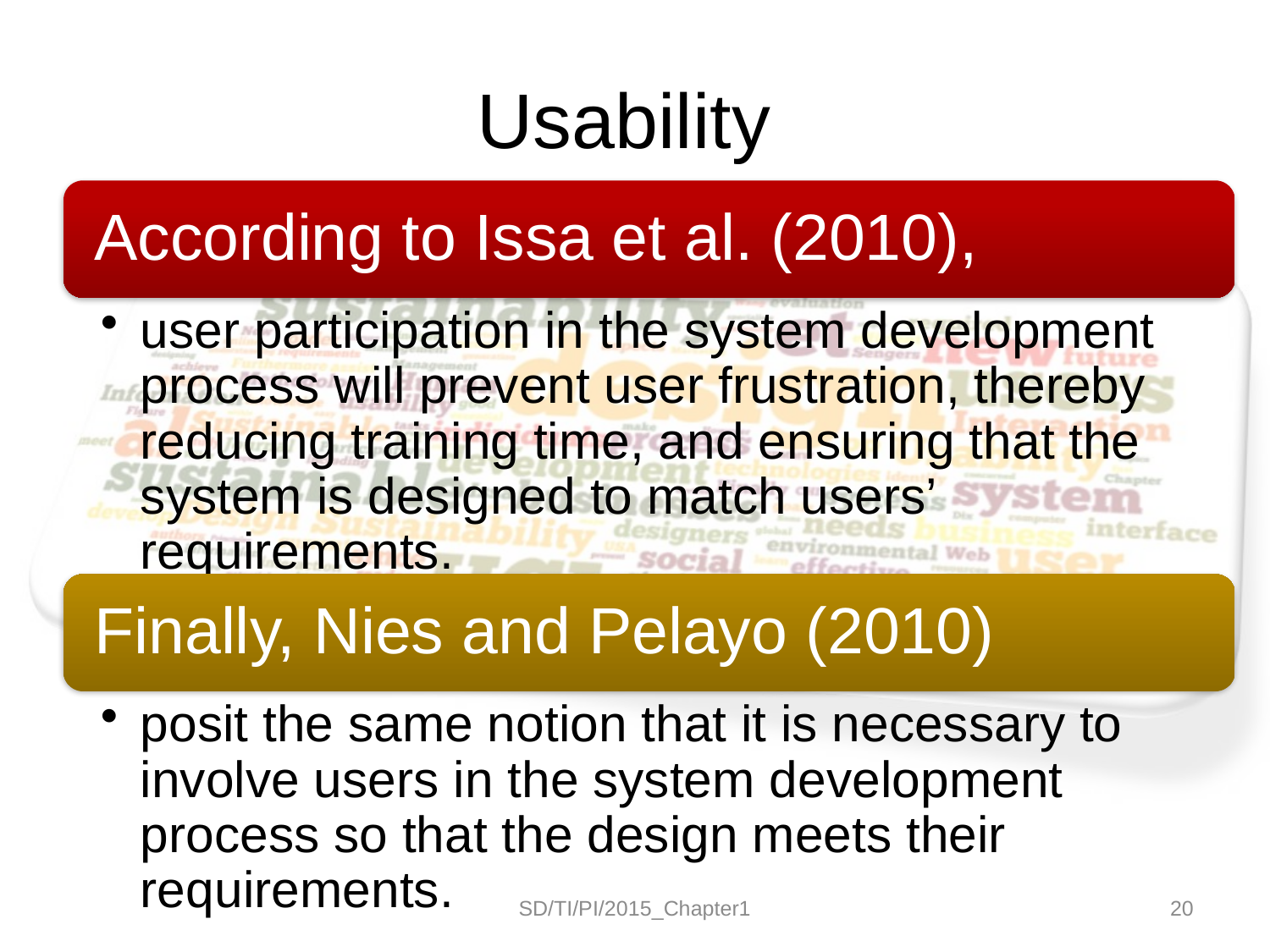

# Usability
According to Issa et al. (2010),
user participation in the system development process will prevent user frustration, thereby reducing training time, and ensuring that the system is designed to match users’ requirements.
Finally, Nies and Pelayo (2010)
posit the same notion that it is necessary to involve users in the system development process so that the design meets their requirements.
SD/TI/PI/2015_Chapter1
20